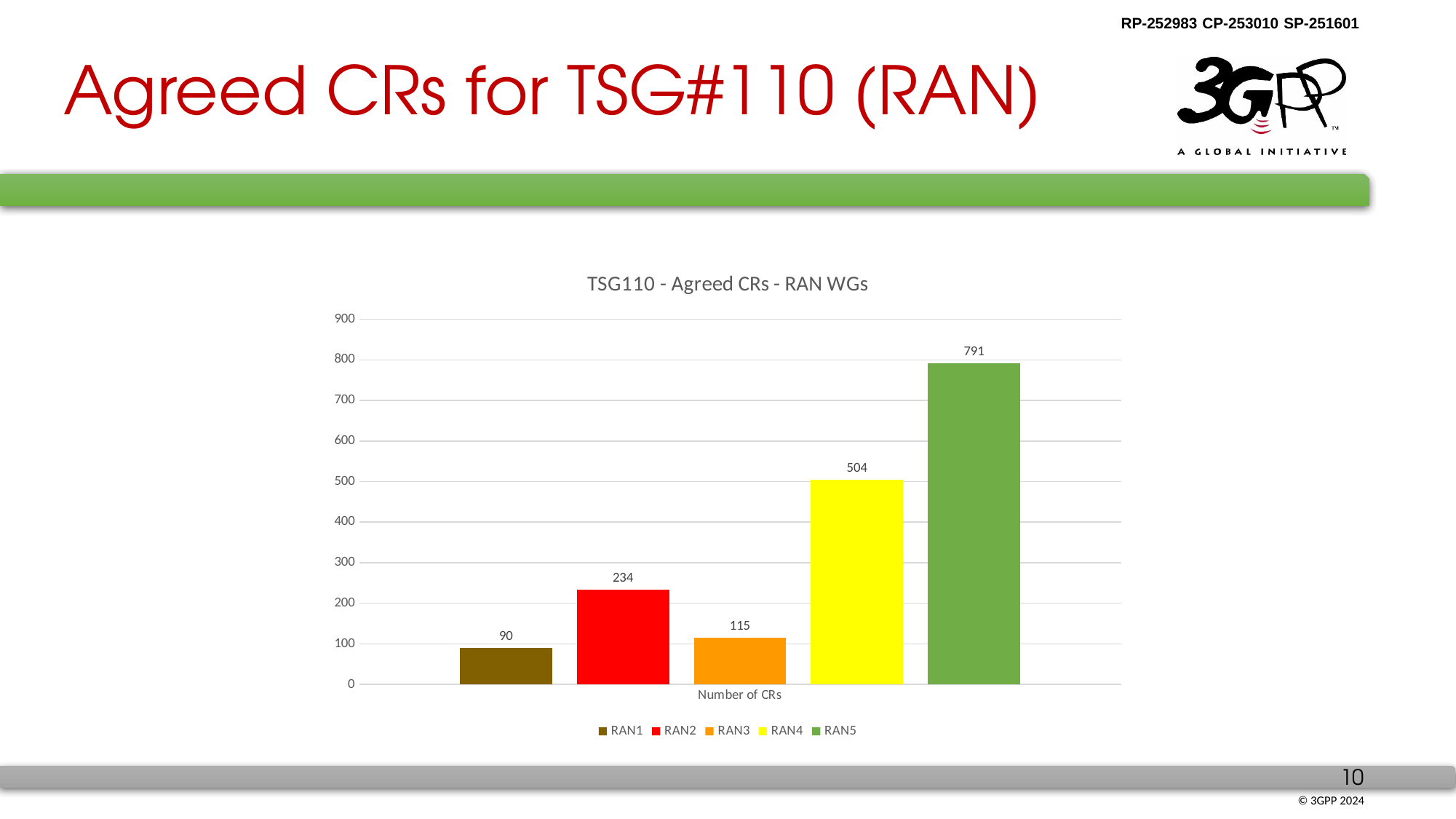

# Agreed CRs for TSG#110 (RAN)

### Chart: TSG110 - Agreed CRs - RAN WGs

| Category | RAN1 | RAN2 | RAN3 | RAN4 | RAN5 |
|---|---|---|---|---|---|
| Number of CRs | 90.0 | 234.0 | 115.0 | 504.0 | 791.0 |